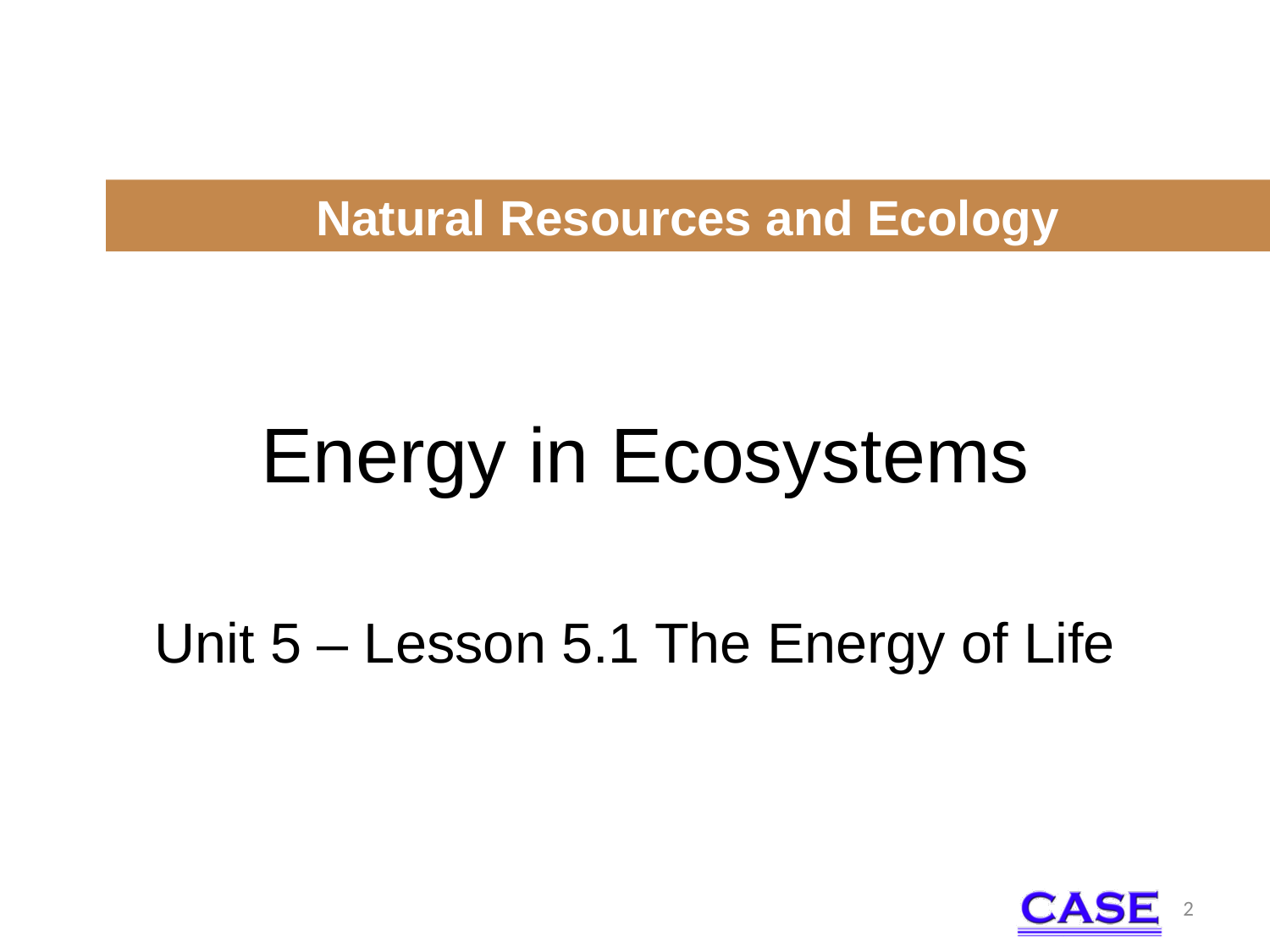

Natural Resources and Ecology
# Energy in Ecosystems
Unit 5 – Lesson 5.1 The Energy of Life
2